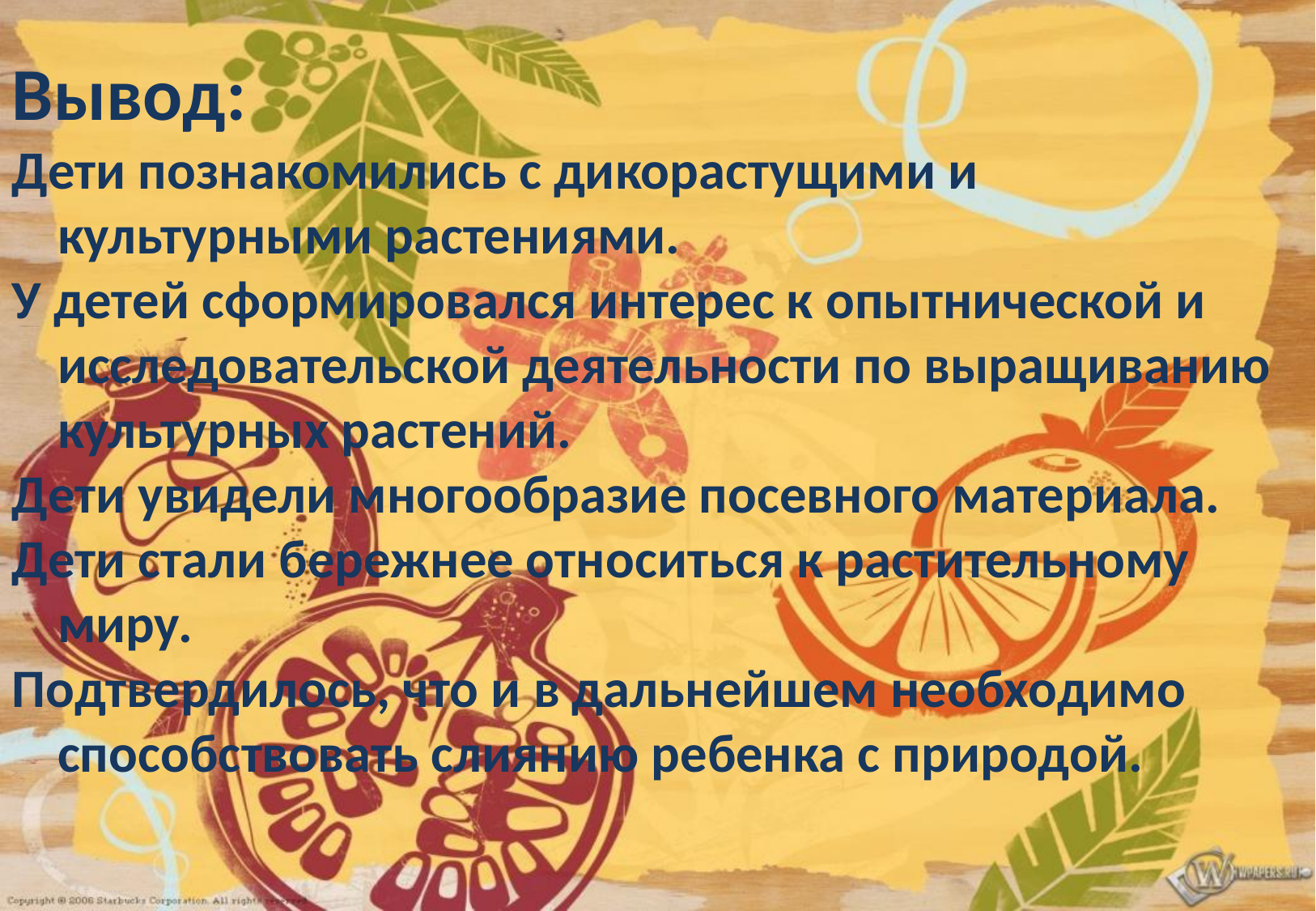

Вывод:
Дети познакомились с дикорастущими и культурными растениями.
У детей сформировался интерес к опытнической и исследовательской деятельности по выращиванию культурных растений.
Дети увидели многообразие посевного материала.
Дети стали бережнее относиться к растительному миру.
Подтвердилось, что и в дальнейшем необходимо способствовать слиянию ребенка с природой.